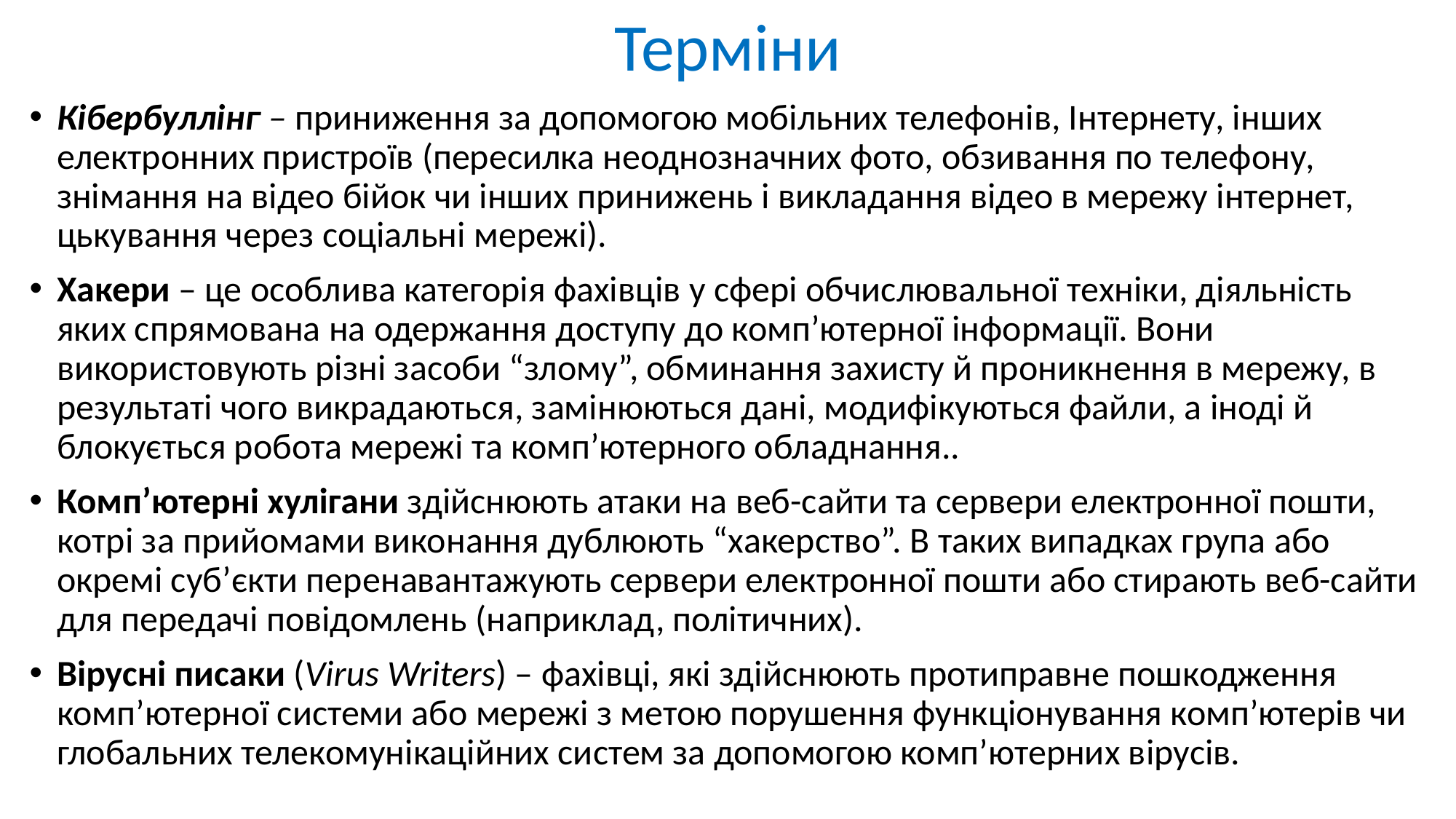

# Терміни
Кібербуллінг – приниження за допомогою мобільних телефонів, Інтернету, інших електронних пристроїв (пересилка неоднозначних фото, обзивання по телефону, знімання на відео бійок чи інших принижень і викладання відео в мережу інтернет, цькування через соціальні мережі).
Хакери – це особлива категорія фахівців у сфері обчислювальної техніки, діяльність яких спрямована на одержання доступу до комп’ютерної інформації. Вони використовують різні засоби “злому”, обминання захисту й проникнення в мережу, в результаті чого викрадаються, замінюються дані, модифікуються файли, а іноді й блокується робота мережі та комп’ютерного обладнання..
Комп’ютерні хулігани здійснюють атаки на веб-сайти та сервери електронної пошти, котрі за прийомами виконання дублюють “хакерство”. В таких випадках група або окремі суб’єкти перенавантажують сервери електронної пошти або стирають веб-сайти для передачі повідомлень (наприклад, політичних).
Вірусні писаки (Virus Writers) – фахівці, які здійснюють протиправне пошкодження комп’ютерної системи або мережі з метою порушення функціонування комп’ютерів чи глобальних телекомунікаційних систем за допомогою комп’ютерних вірусів.